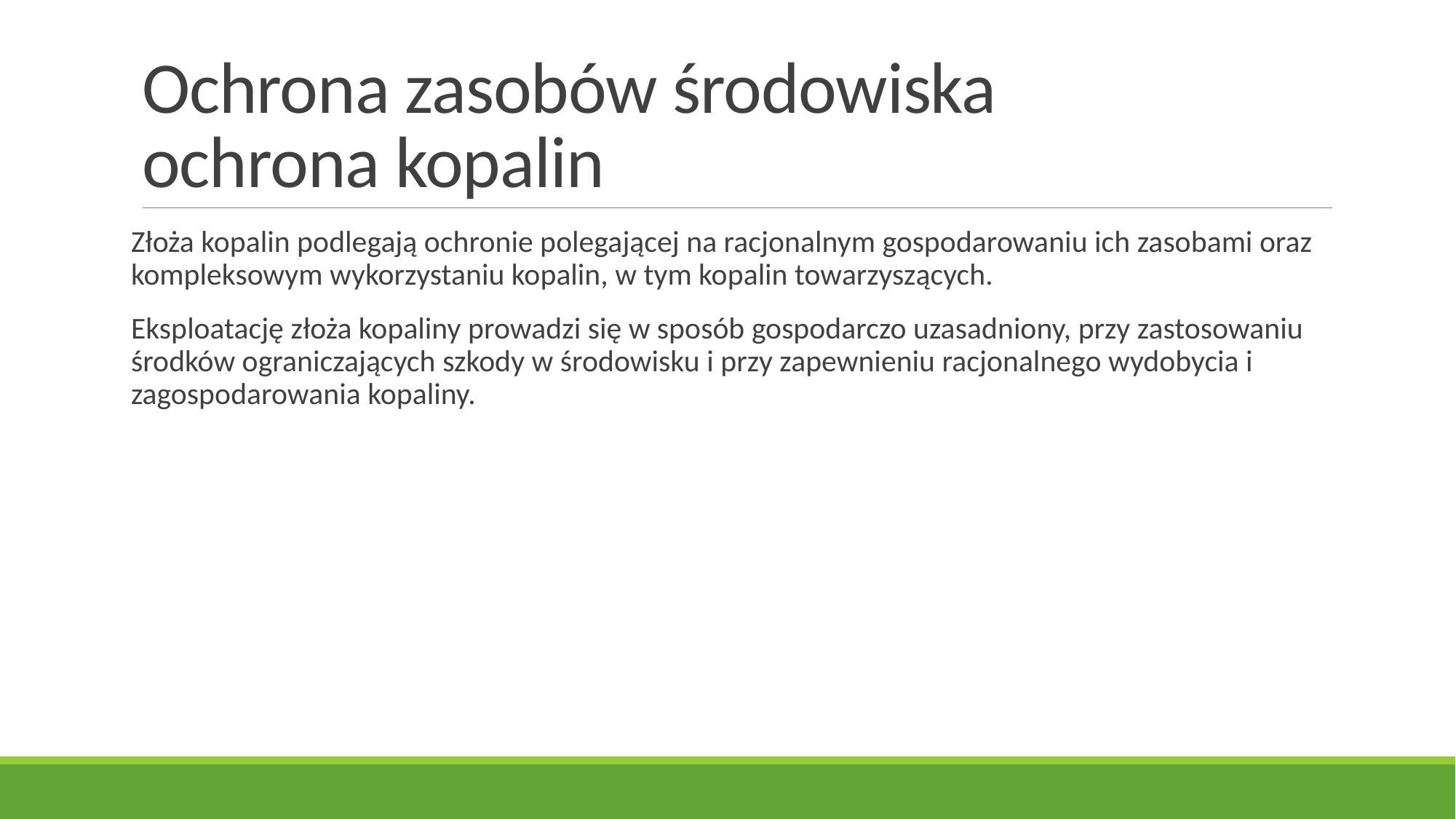

# Ochrona zasobów środowiska ochrona kopalin
Złoża kopalin podlegają ochronie polegającej na racjonalnym gospodarowaniu ich zasobami oraz kompleksowym wykorzystaniu kopalin, w tym kopalin towarzyszących.
Eksploatację złoża kopaliny prowadzi się w sposób gospodarczo uzasadniony, przy zastosowaniu środków ograniczających szkody w środowisku i przy zapewnieniu racjonalnego wydobycia i zagospodarowania kopaliny.